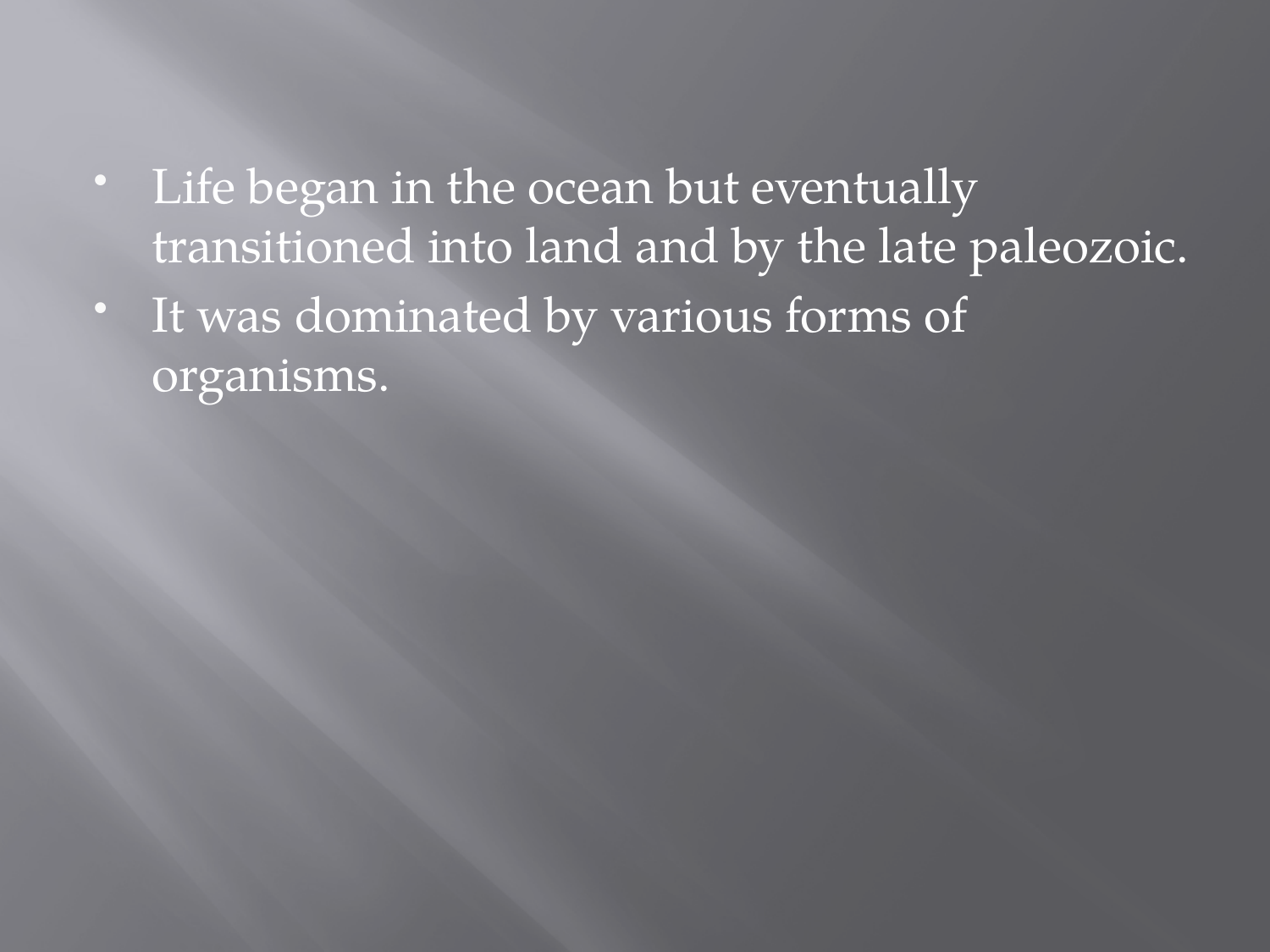

Life began in the ocean but eventually transitioned into land and by the late paleozoic.
It was dominated by various forms of organisms.